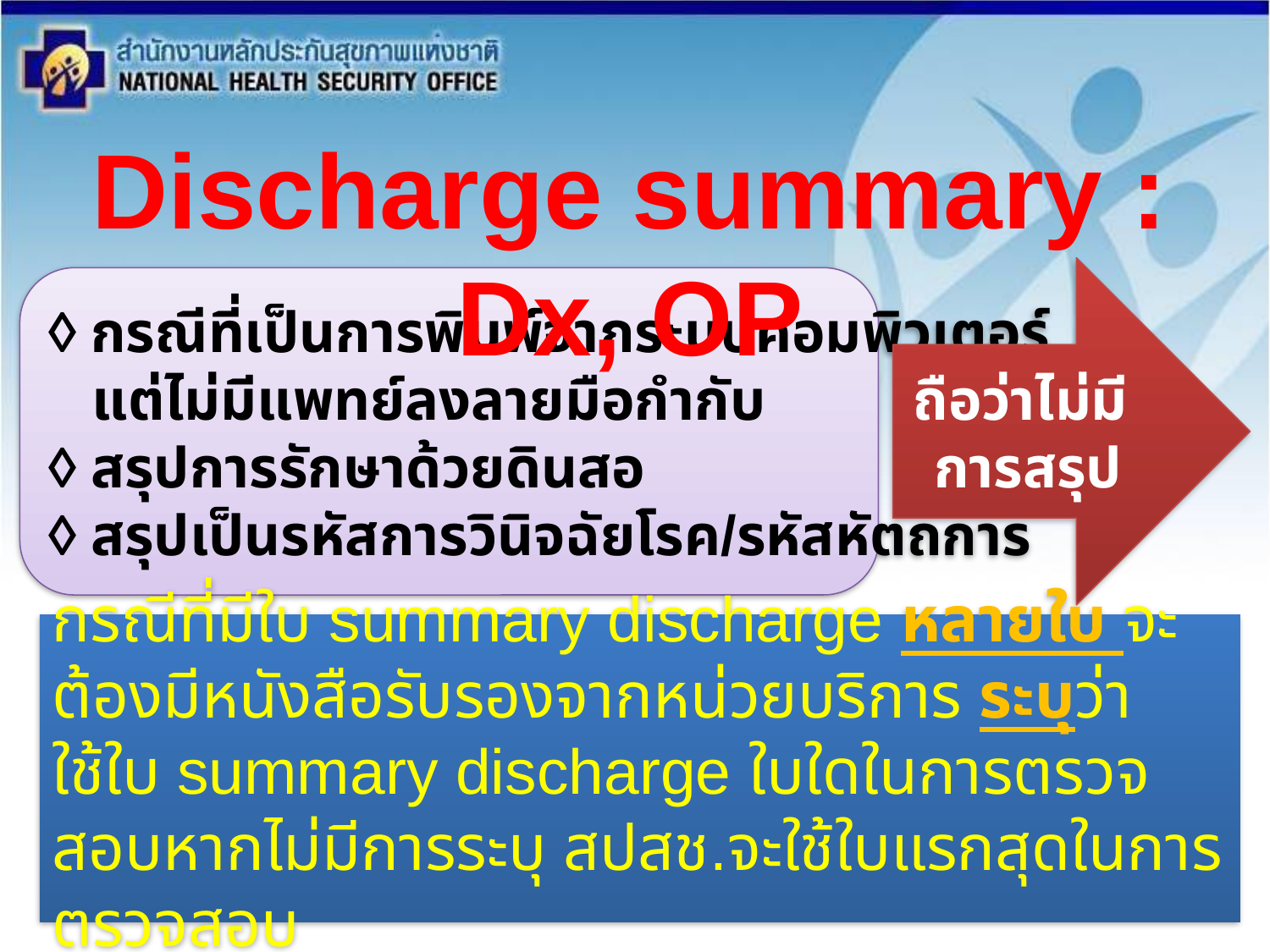

Discharge summary : Dx, OP
ถือว่าไม่มี  การสรุป
◊ กรณีที่เป็นการพิมพ์จากระบบคอมพิวเตอร์
   แต่ไม่มีแพทย์ลงลายมือกำกับ
◊ สรุปการรักษาด้วยดินสอ
◊ สรุปเป็นรหัสการวินิจฉัยโรค/รหัสหัตถการ
กรณีที่มีใบ summary discharge หลายใบ จะต้องมีหนังสือรับรองจากหน่วยบริการ ระบุว่าใช้ใบ summary discharge ใบใดในการตรวจสอบหากไม่มีการระบุ สปสช.จะใช้ใบแรกสุดในการตรวจสอบ